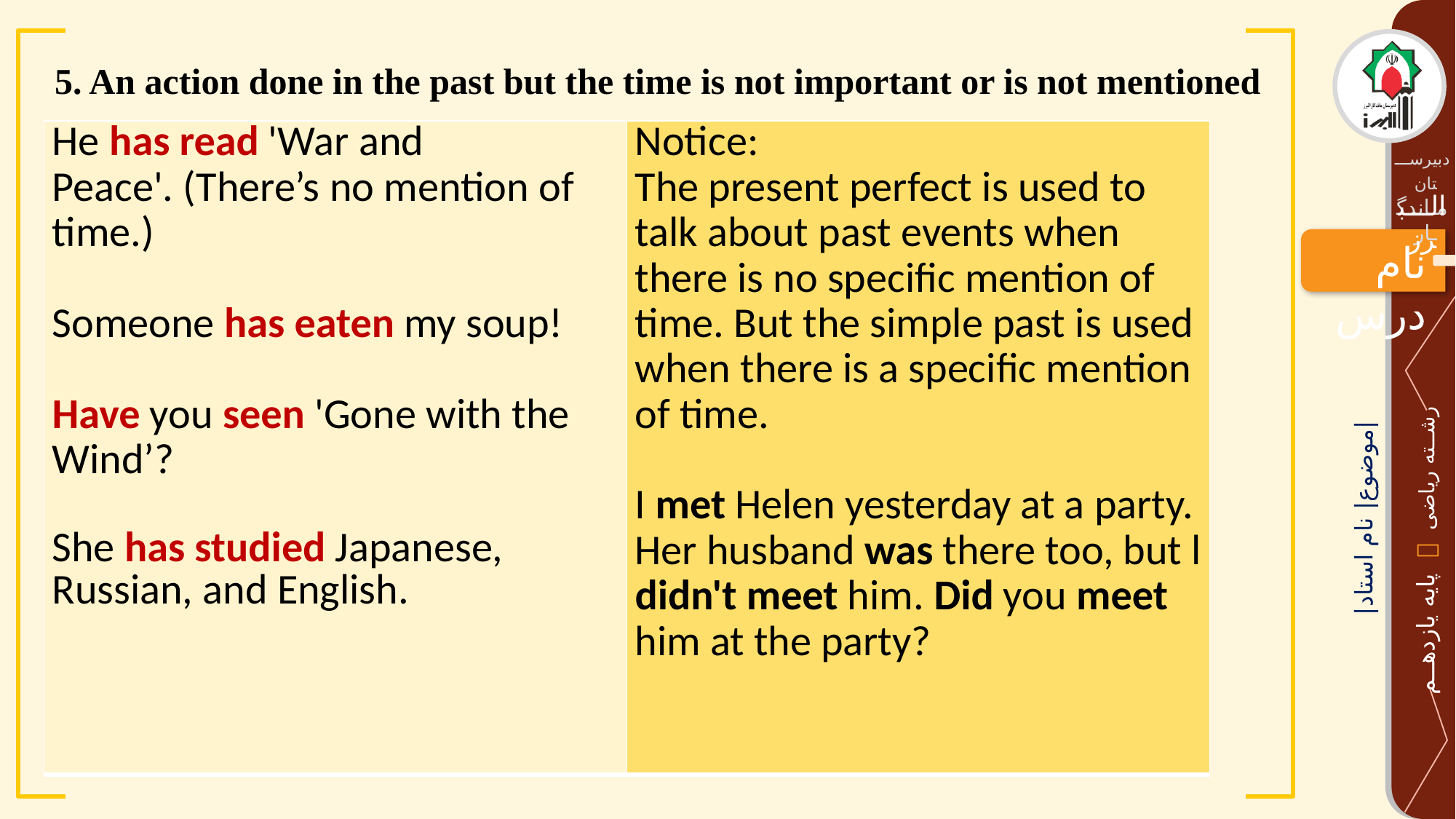

5. An action done in the past but the time is not important or is not mentioned
| He has read 'War and Peace'. (There’s no mention of time.) Someone has eaten my soup! Have you seen 'Gone with the Wind’? She has studied Japanese, Russian, and English. | Notice: The present perfect is used to talk about past events when there is no specific mention of time. But the simple past is used when there is a specific mention of time.   I met Helen yesterday at a party. Her husband was there too, but l didn't meet him. Did you meet him at the party? |
| --- | --- |